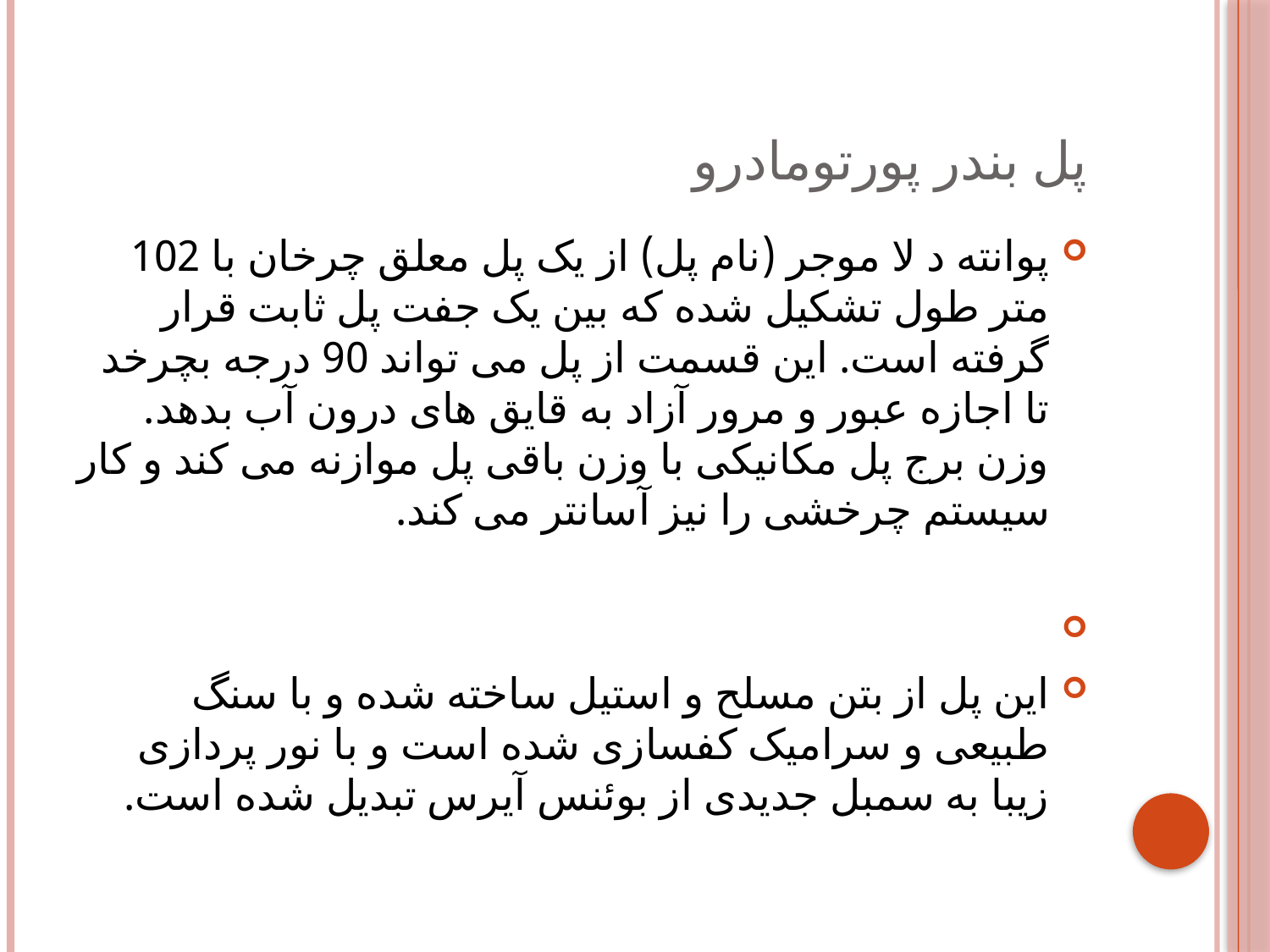

# پل بندر پورتومادرو
پوانته د لا موجر (نام پل) از یک پل معلق چرخان با 102 متر طول تشکیل شده که بین یک جفت پل ثابت قرار گرفته است. این قسمت از پل می تواند 90 درجه بچرخد تا اجازه عبور و مرور آزاد به قایق های درون آب بدهد. وزن برج پل مکانیکی با وزن باقی پل موازنه می کند و کار سیستم چرخشی را نیز آسانتر می کند.

این پل از بتن مسلح و استیل ساخته شده و با سنگ طبیعی و سرامیک کفسازی شده است و با نور پردازی زیبا به سمبل جدیدی از بوئنس آیرس تبدیل شده است.